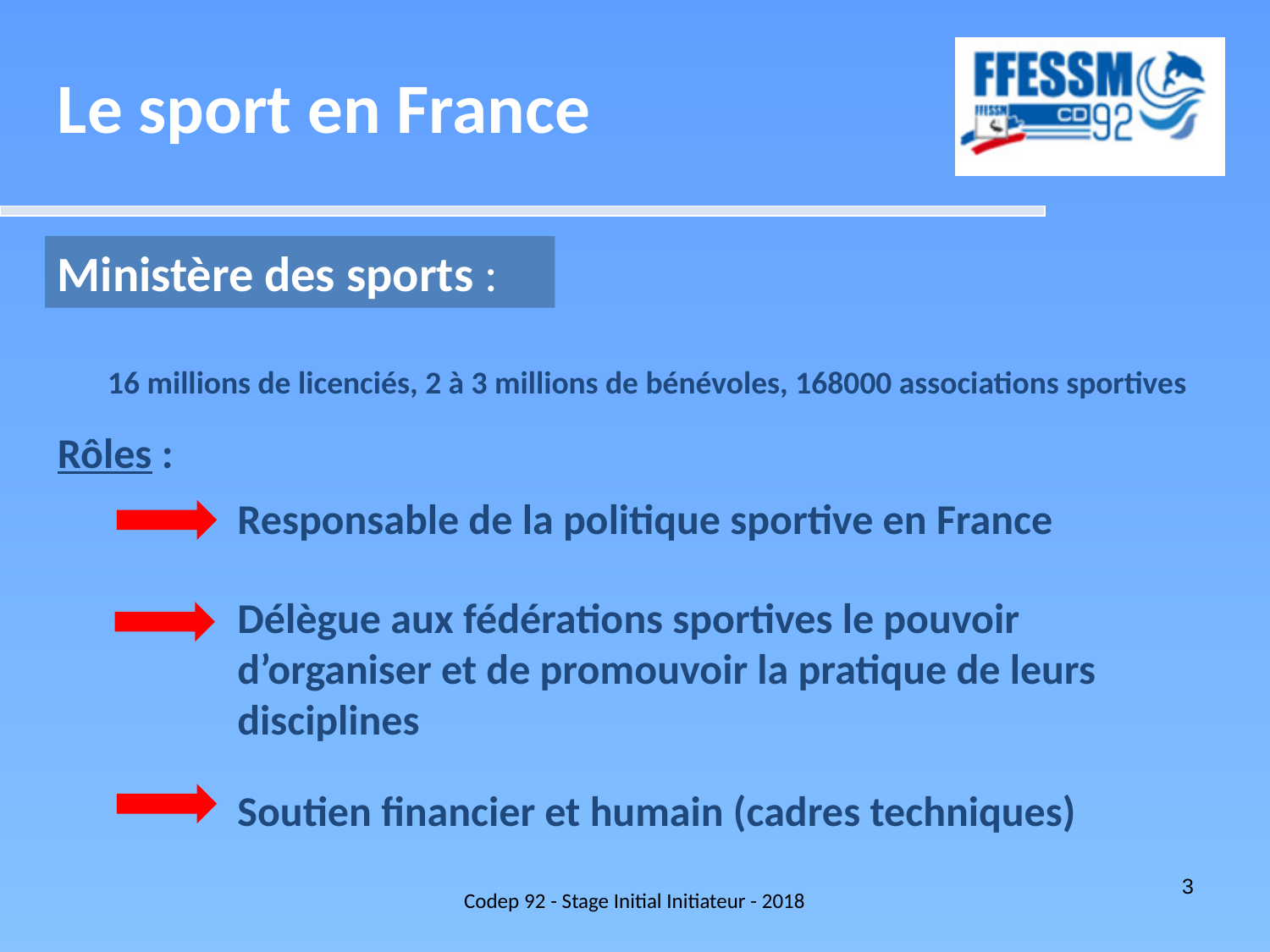

Le sport en France
Ministère des sports :
16 millions de licenciés, 2 à 3 millions de bénévoles, 168000 associations sportives
Rôles :
Responsable de la politique sportive en France

Délègue aux fédérations sportives le pouvoir d’organiser et de promouvoir la pratique de leurs disciplines
Soutien financier et humain (cadres techniques)

Codep 92 - Stage Initial Initiateur - 2018
3